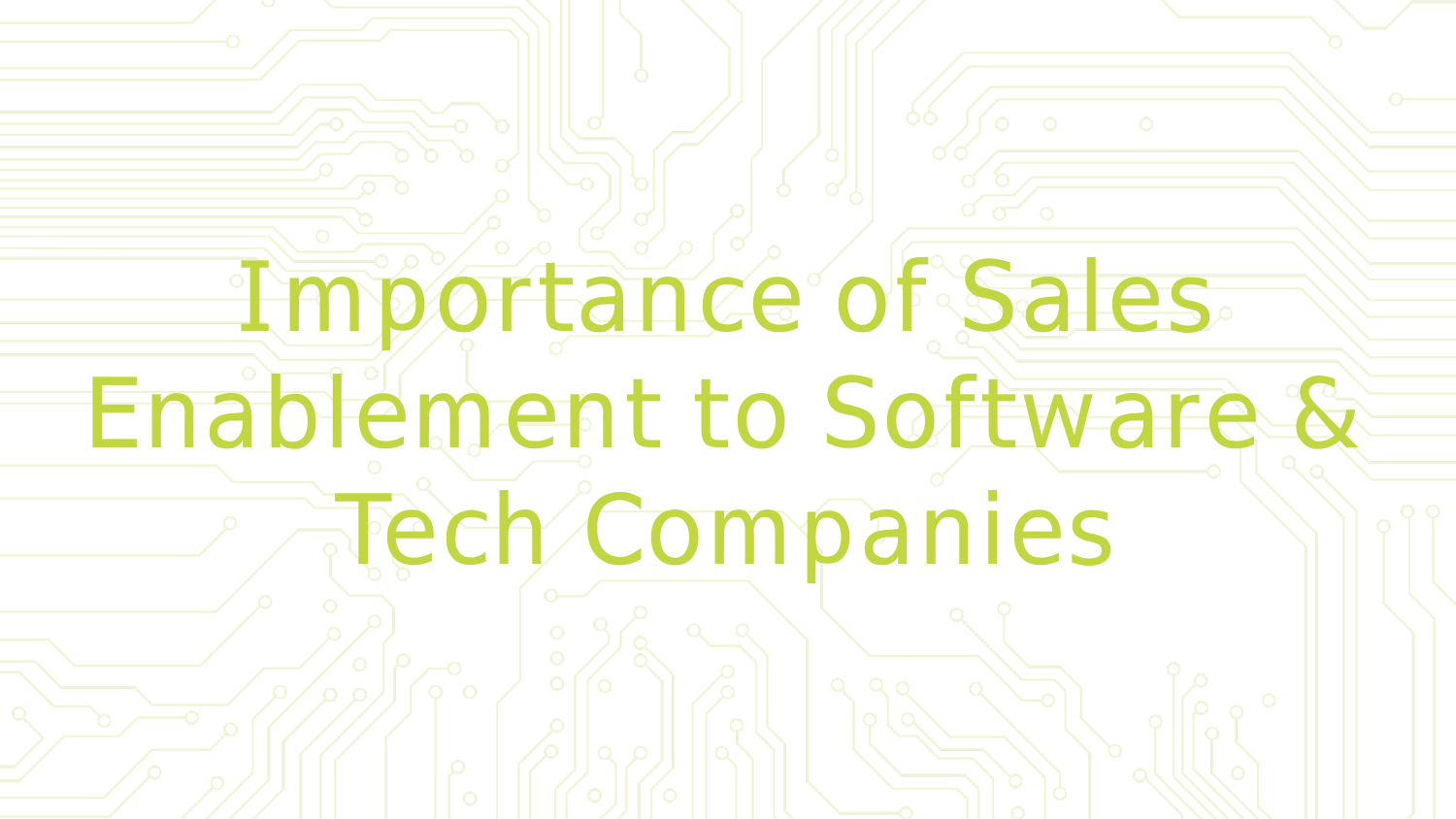

# Importance of Sales Enablement to Software & Tech Companies